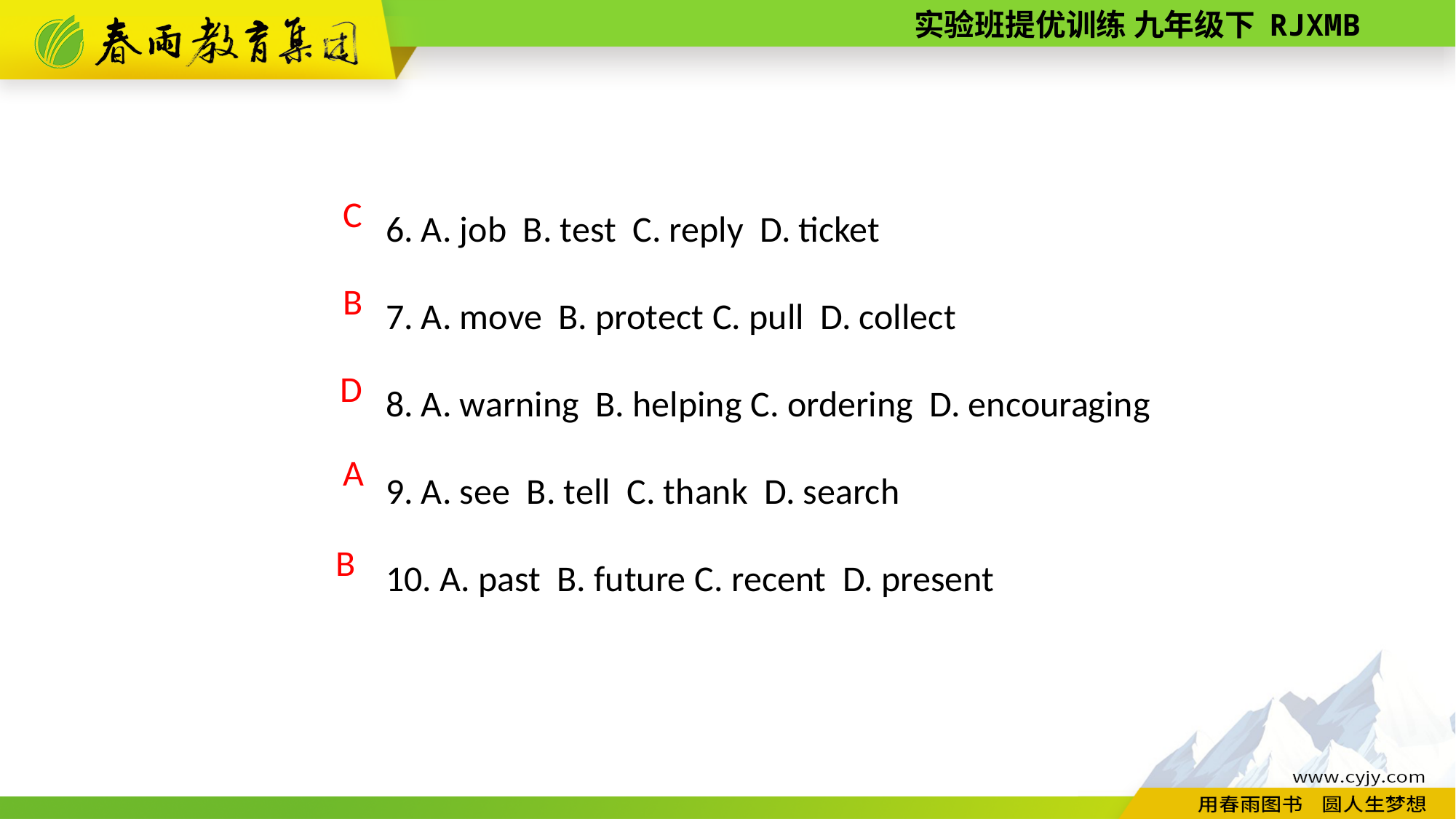

6. A. job  B. test  C. reply  D. ticket
7. A. move  B. protect  C. pull  D. collect
8. A. warning  B. helping  C. ordering  D. encouraging
9. A. see  B. tell  C. thank  D. search
10. A. past  B. future  C. recent  D. present
C
B
D
A
B